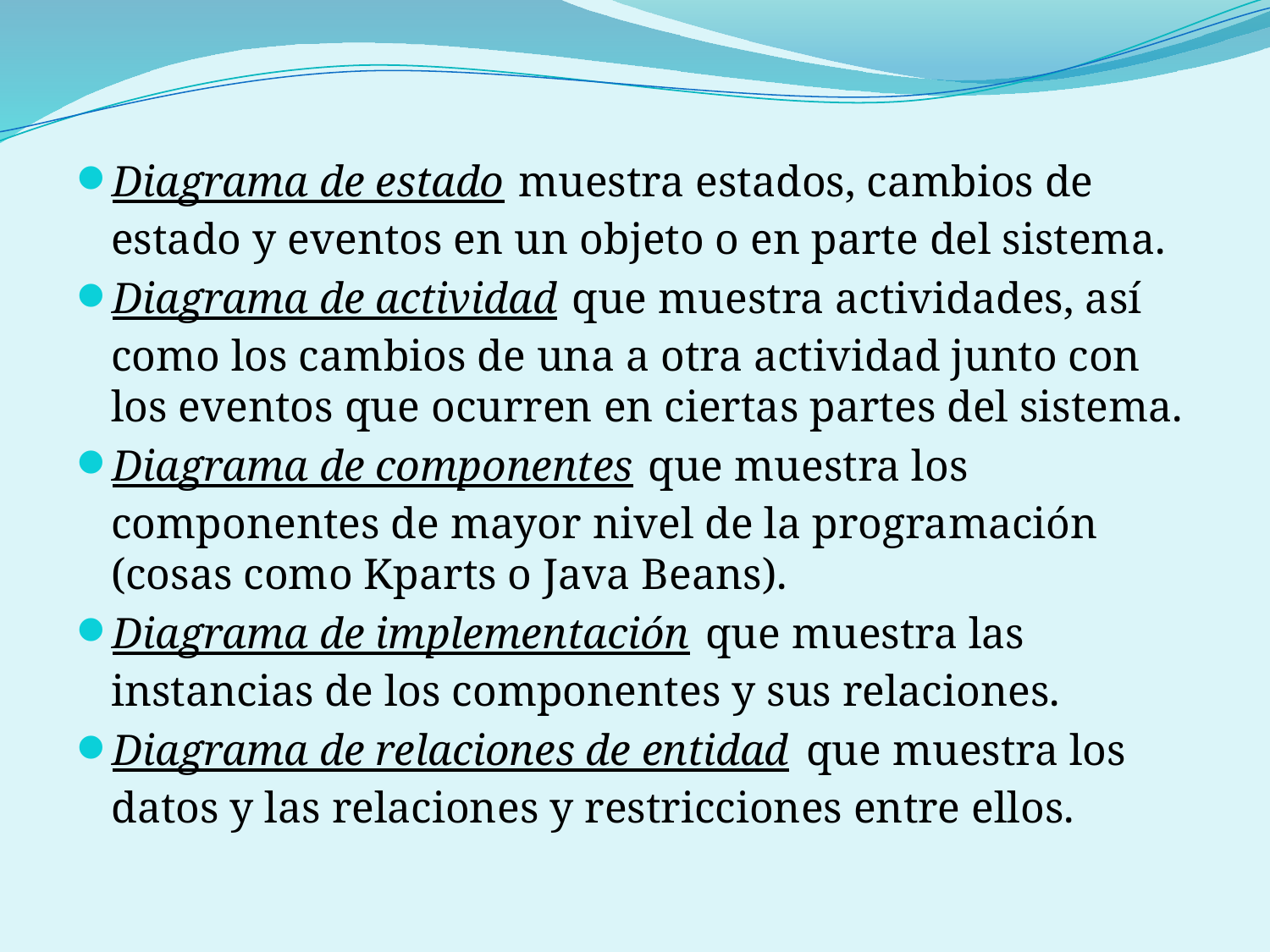

Diagrama de estado muestra estados, cambios de estado y eventos en un objeto o en parte del sistema.
Diagrama de actividad que muestra actividades, así como los cambios de una a otra actividad junto con los eventos que ocurren en ciertas partes del sistema.
Diagrama de componentes que muestra los componentes de mayor nivel de la programación (cosas como Kparts o Java Beans).
Diagrama de implementación que muestra las instancias de los componentes y sus relaciones.
Diagrama de relaciones de entidad que muestra los datos y las relaciones y restricciones entre ellos.